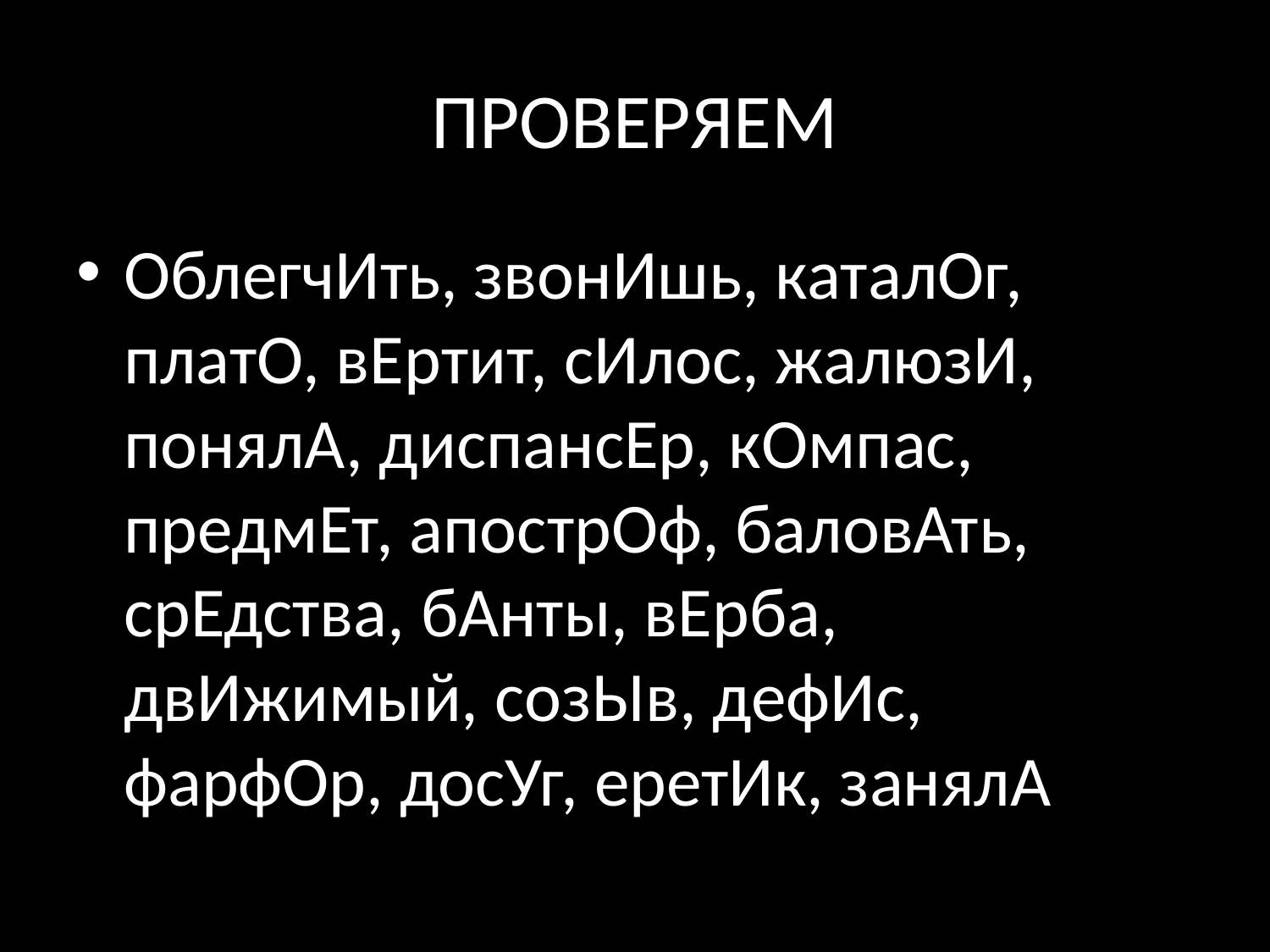

# ПРОВЕРЯЕМ
ОблегчИть, звонИшь, каталОг, платО, вЕртит, сИлос, жалюзИ, понялА, диспансЕр, кОмпас, предмЕт, апострОф, баловАть, срЕдства, бАнты, вЕрба, двИжимый, созЫв, дефИс, фарфОр, досУг, еретИк, занялА